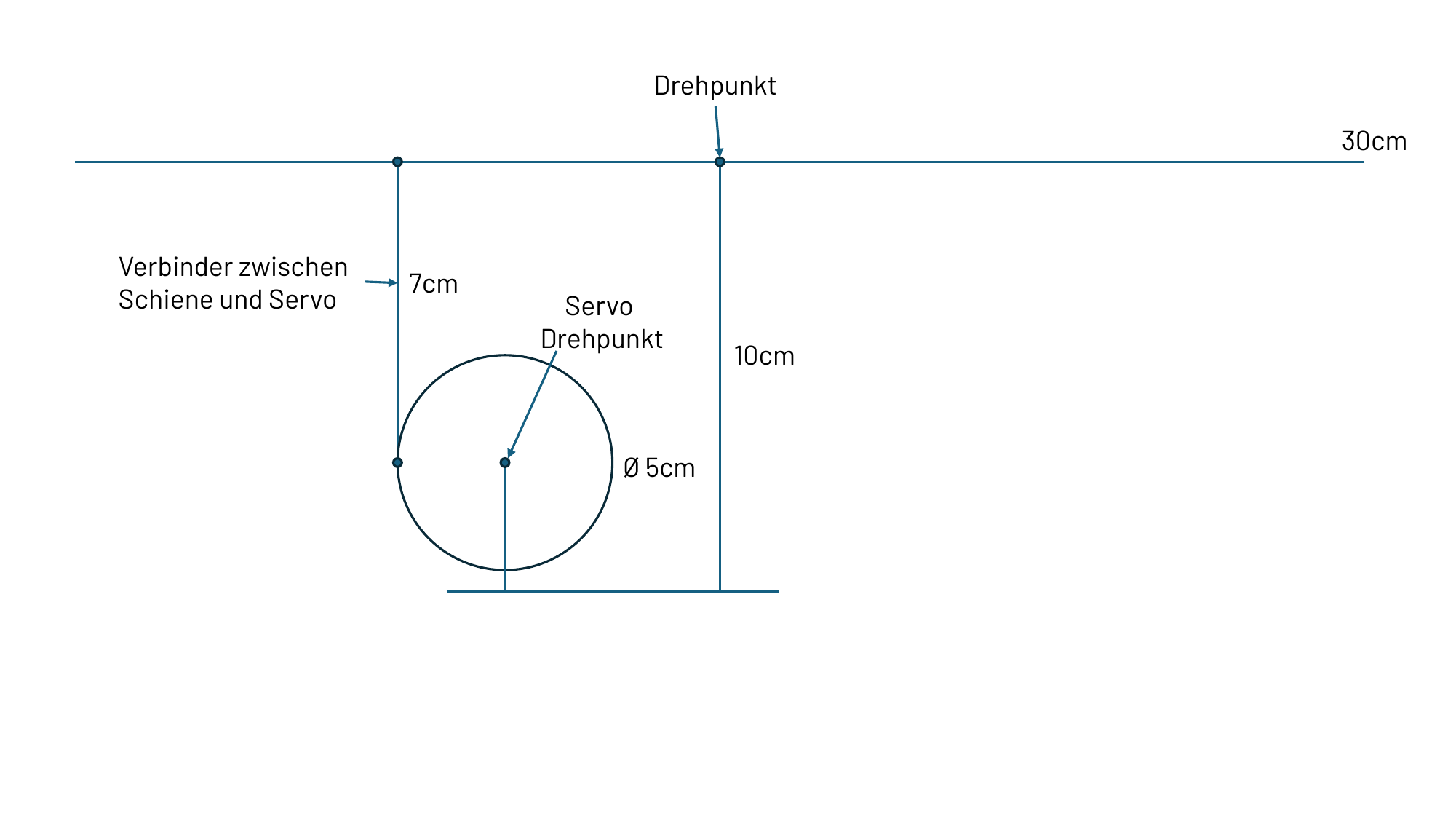

Drehpunkt
30cm

Verbinder zwischen
Schiene und Servo
7cm
Servo
Drehpunkt
10cm

Ø 5cm